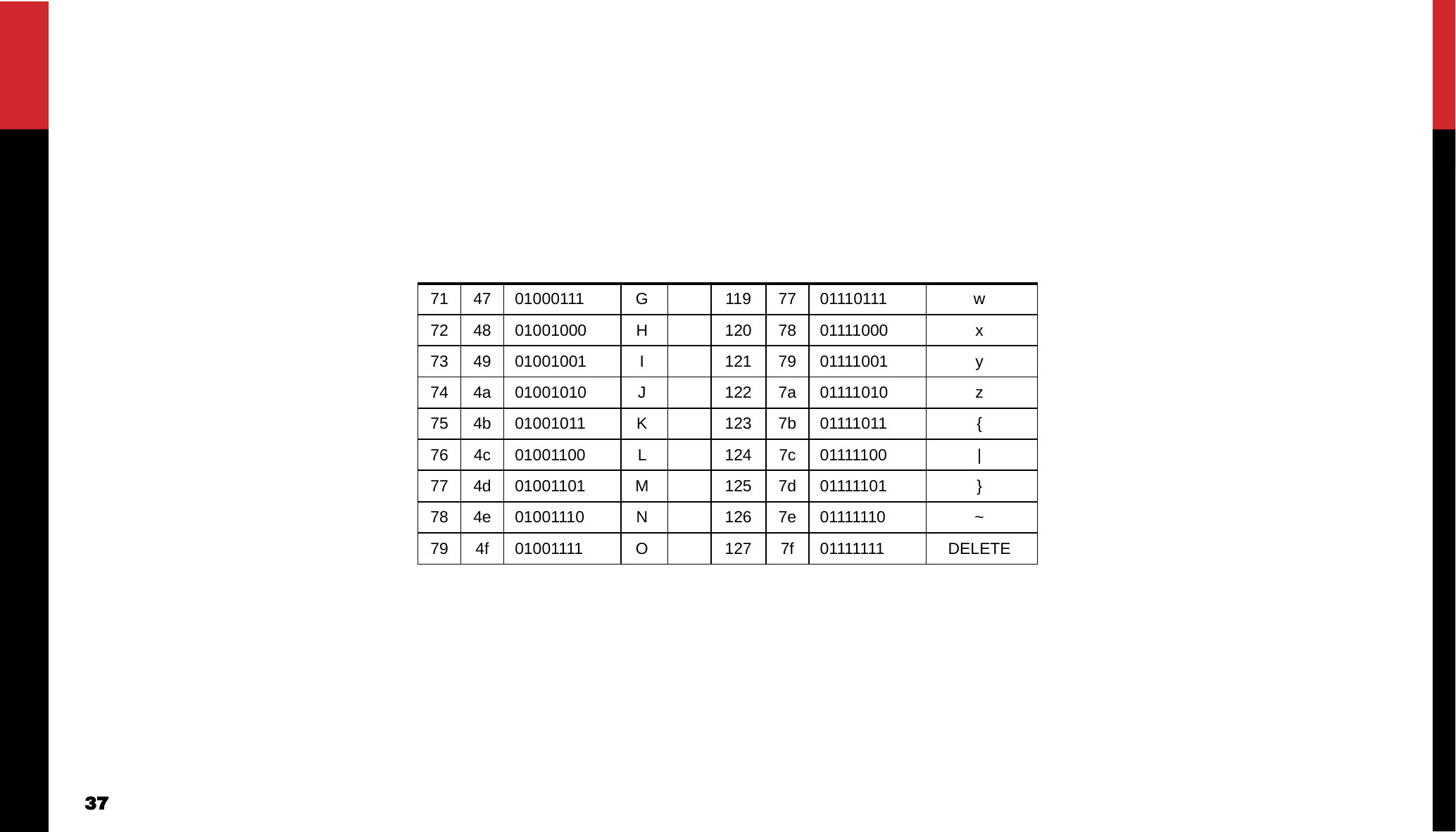

| 71 | 47 | 01000111 | G |  | 119 | 77 | 01110111 | w |
| --- | --- | --- | --- | --- | --- | --- | --- | --- |
| 72 | 48 | 01001000 | H |  | 120 | 78 | 01111000 | x |
| 73 | 49 | 01001001 | I |  | 121 | 79 | 01111001 | y |
| 74 | 4a | 01001010 | J |  | 122 | 7a | 01111010 | z |
| 75 | 4b | 01001011 | K |  | 123 | 7b | 01111011 | { |
| 76 | 4c | 01001100 | L |  | 124 | 7c | 01111100 | | |
| 77 | 4d | 01001101 | M |  | 125 | 7d | 01111101 | } |
| 78 | 4e | 01001110 | N |  | 126 | 7e | 01111110 | ~ |
| 79 | 4f | 01001111 | O |  | 127 | 7f | 01111111 | DELETE |
37